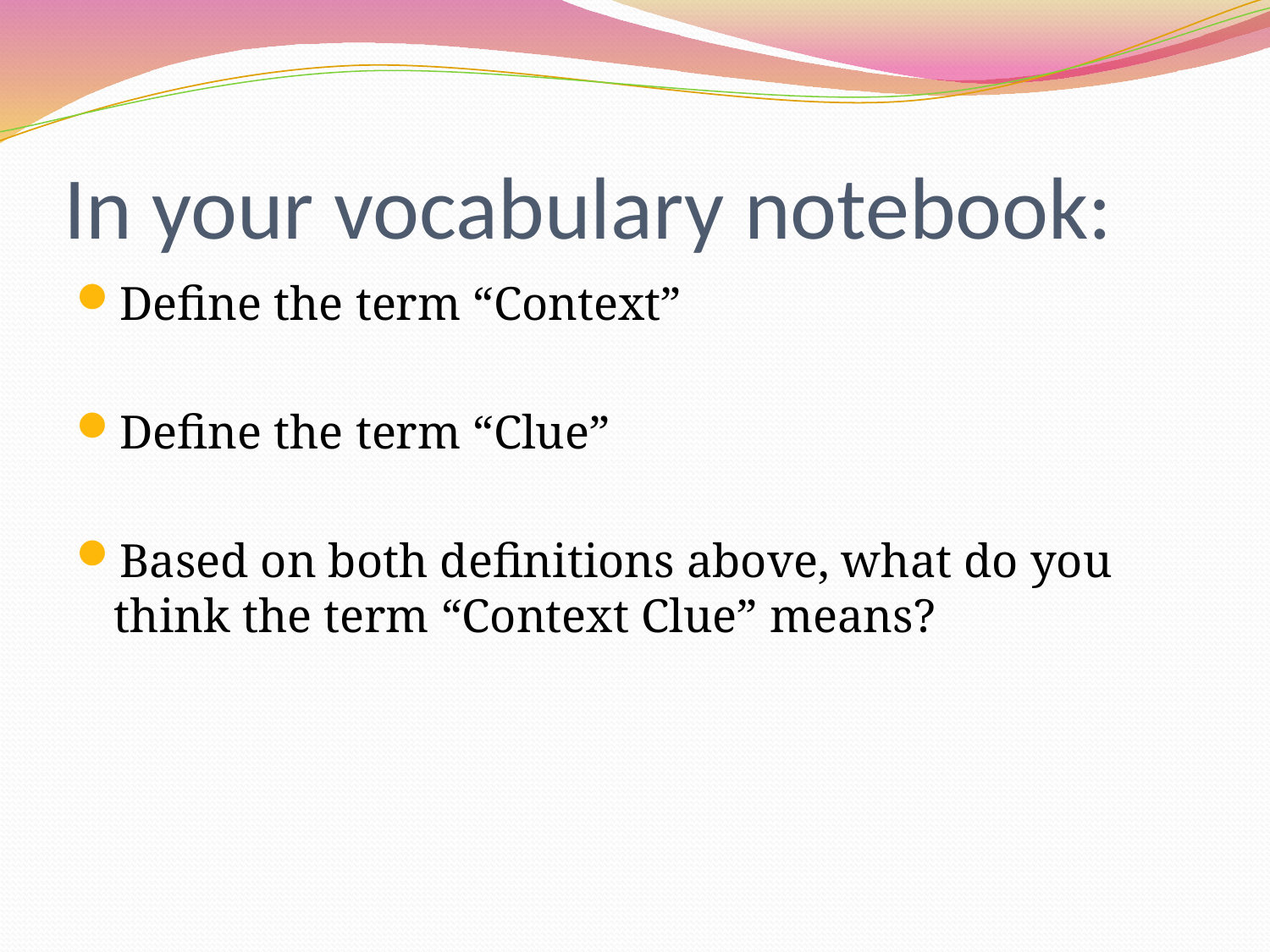

# In your vocabulary notebook:
Define the term “Context”

Define the term “Clue”

Based on both definitions above, what do you think the term “Context Clue” means?